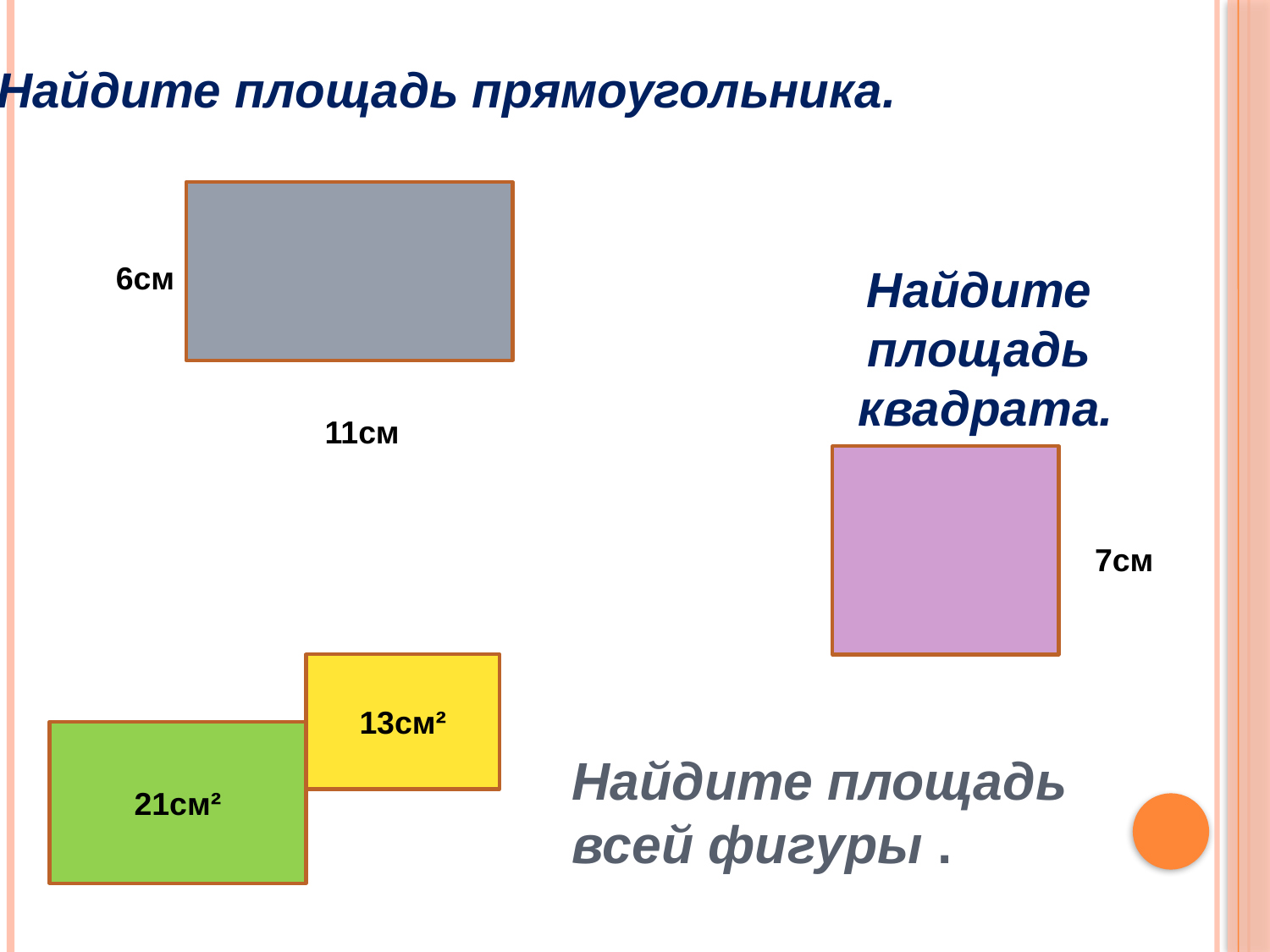

Найдите площадь прямоугольника.

6см
Найдите площадь
 квадрата.
11см

7см
13см²
21см²
Найдите площадь всей фигуры .